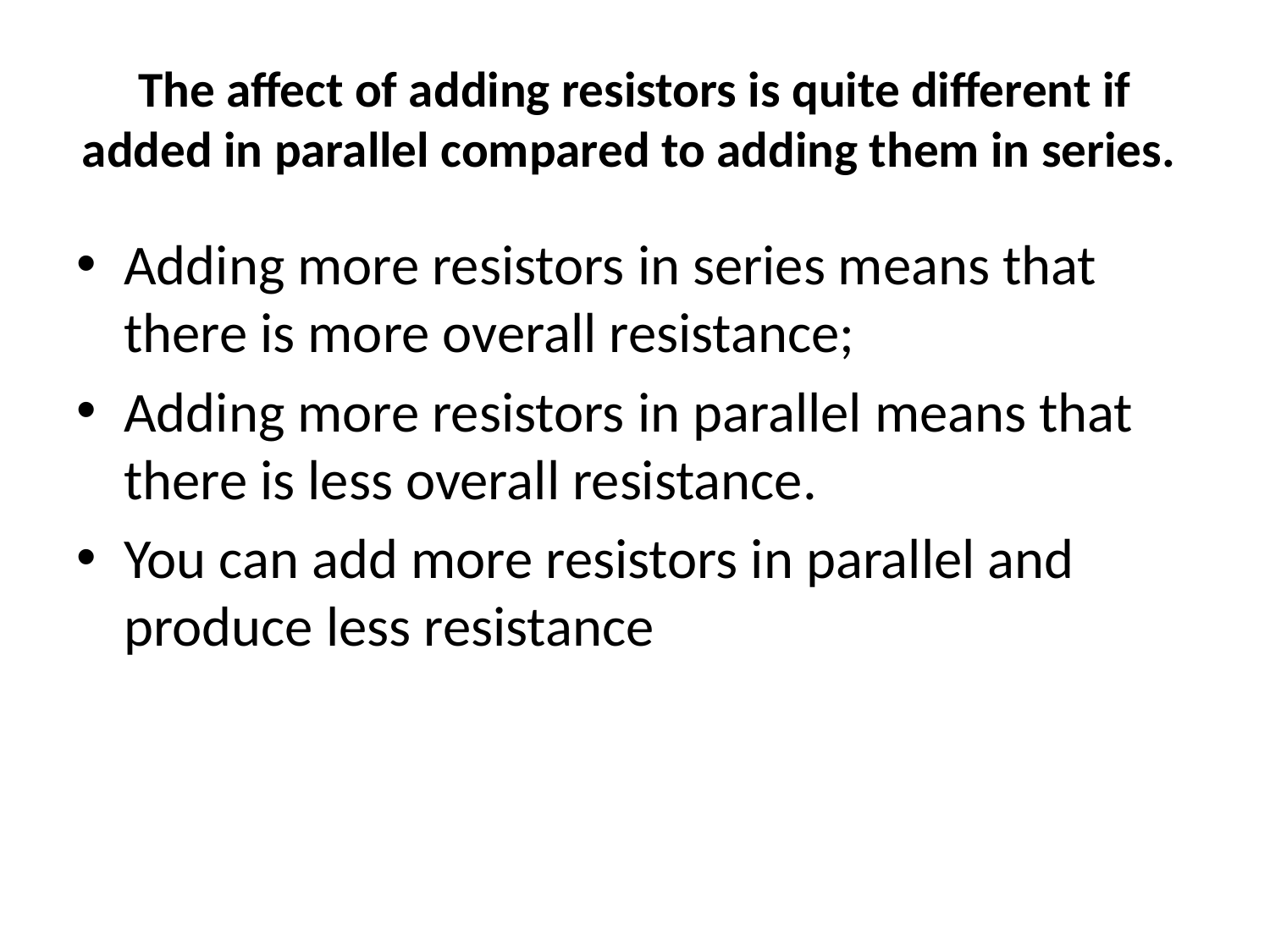

# The affect of adding resistors is quite different if added in parallel compared to adding them in series.
Adding more resistors in series means that there is more overall resistance;
Adding more resistors in parallel means that there is less overall resistance.
You can add more resistors in parallel and produce less resistance